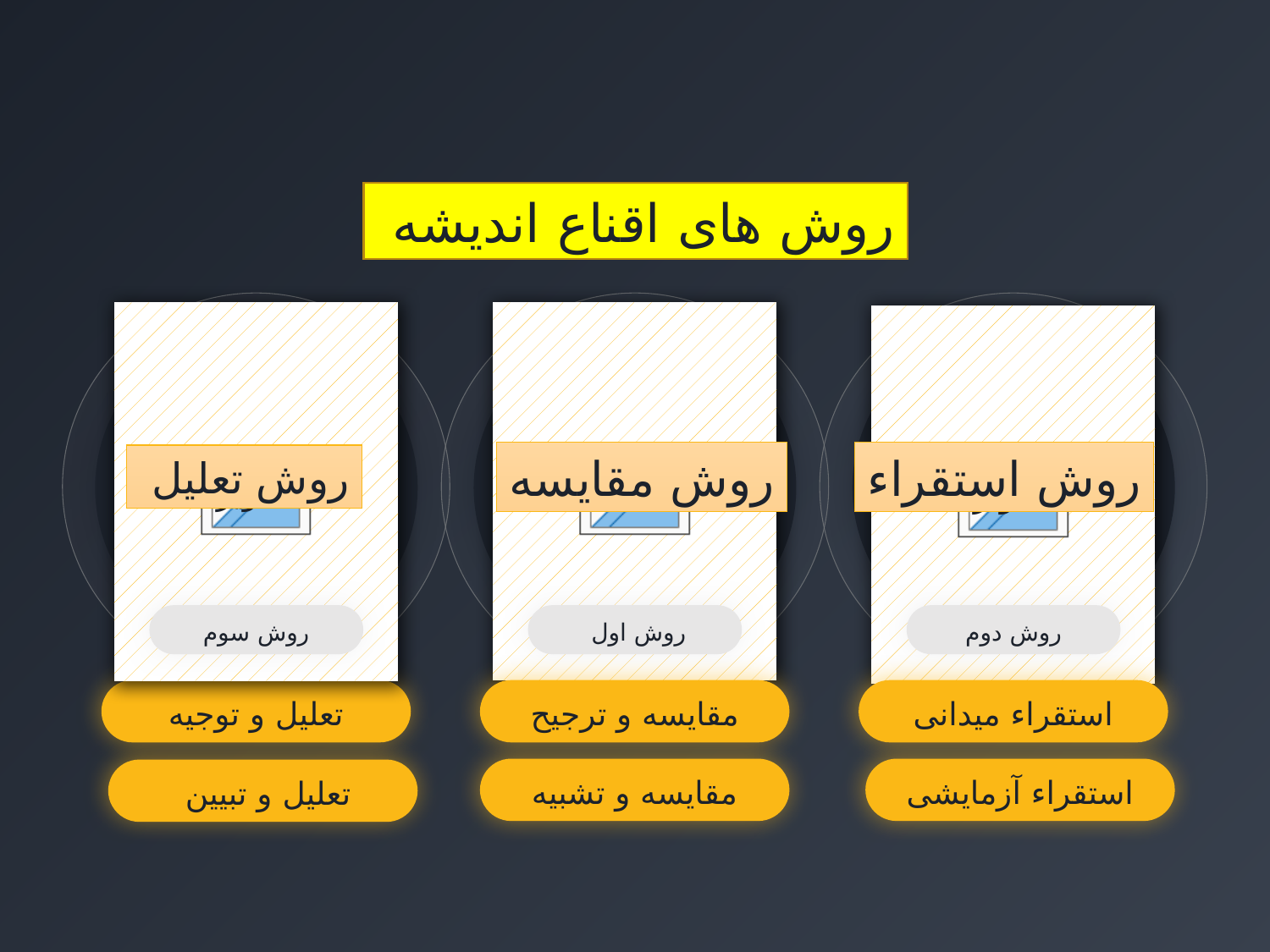

روش های اقناع اندیشه

روش مقایسه
روش استقراء
روش تعلیل
روش سوم
روش اول
روش دوم
تعلیل و توجیه
مقایسه و ترجیح
استقراء میدانی
مقایسه و تشبیه
استقراء آزمایشی
تعلیل و تبیین